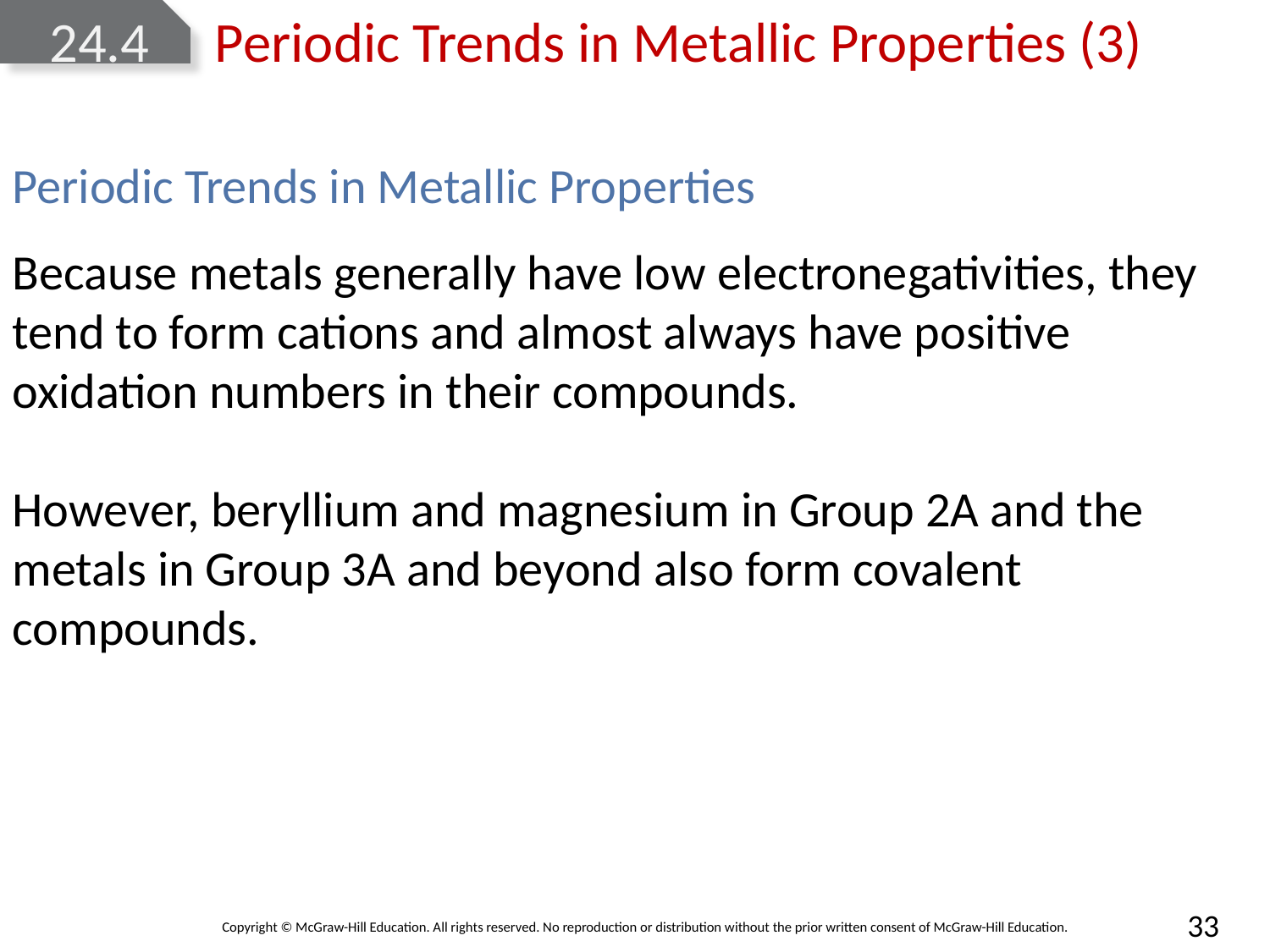

# 24.4 Periodic Trends in Metallic Properties (3)
Periodic Trends in Metallic Properties
Because metals generally have low electronegativities, they tend to form cations and almost always have positive oxidation numbers in their compounds.
However, beryllium and magnesium in Group 2A and the metals in Group 3A and beyond also form covalent compounds.